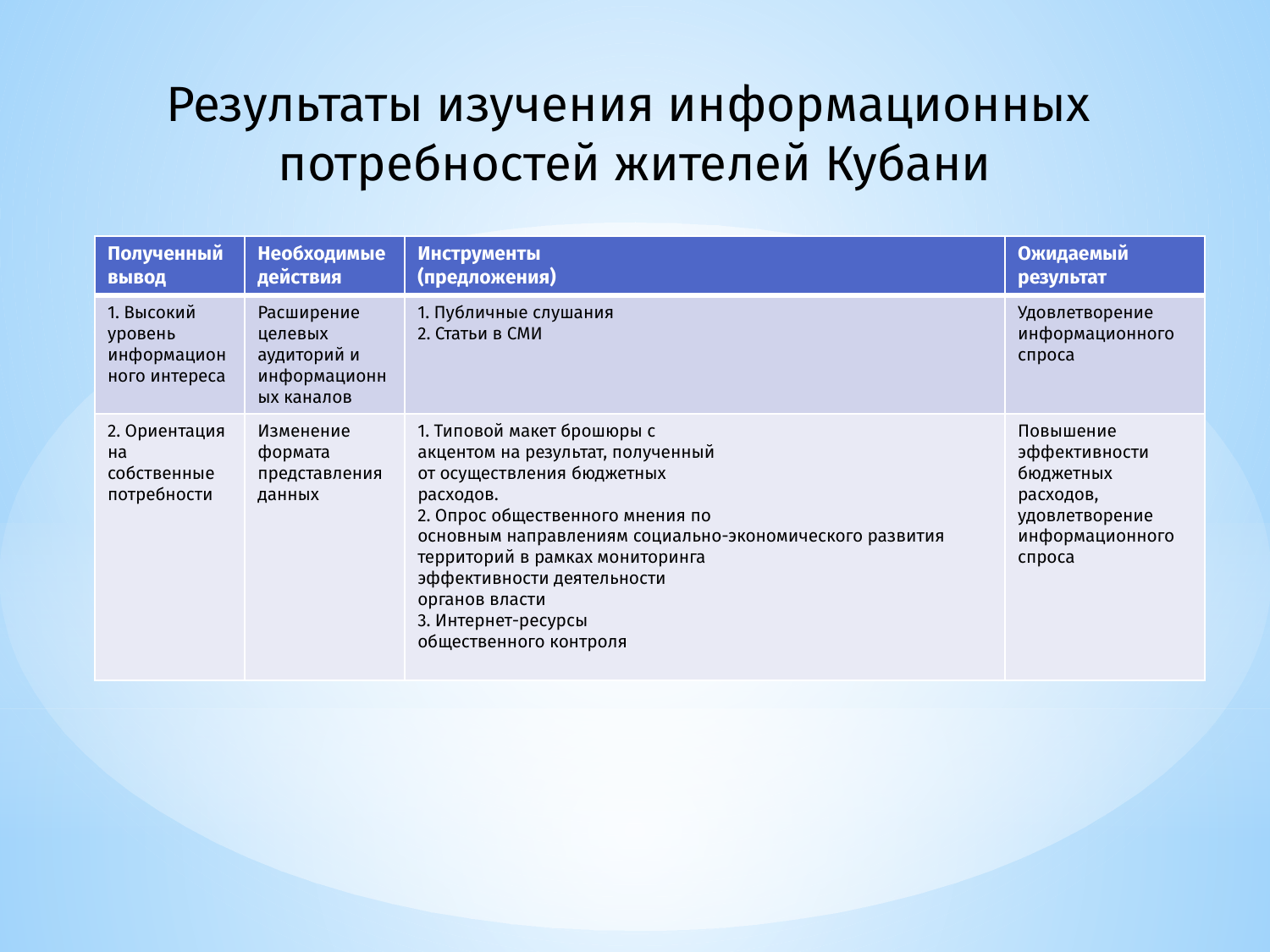

Результаты изучения информационных
потребностей жителей Кубани
| Полученный вывод | Необходимые действия | Инструменты (предложения) | Ожидаемый результат |
| --- | --- | --- | --- |
| 1. Высокий уровень информационного интереса | Расширение целевых аудиторий и информационных каналов | 1. Публичные слушания 2. Статьи в СМИ | Удовлетворение информационного спроса |
| 2. Ориентация на собственные потребности | Изменение формата представления данных | 1. Типовой макет брошюры с акцентом на результат, полученный от осуществления бюджетных расходов. 2. Опрос общественного мнения по основным направлениям социально-экономического развития территорий в рамках мониторинга эффективности деятельности органов власти 3. Интернет-ресурсы общественного контроля | Повышение эффективности бюджетных расходов, удовлетворение информационного спроса |